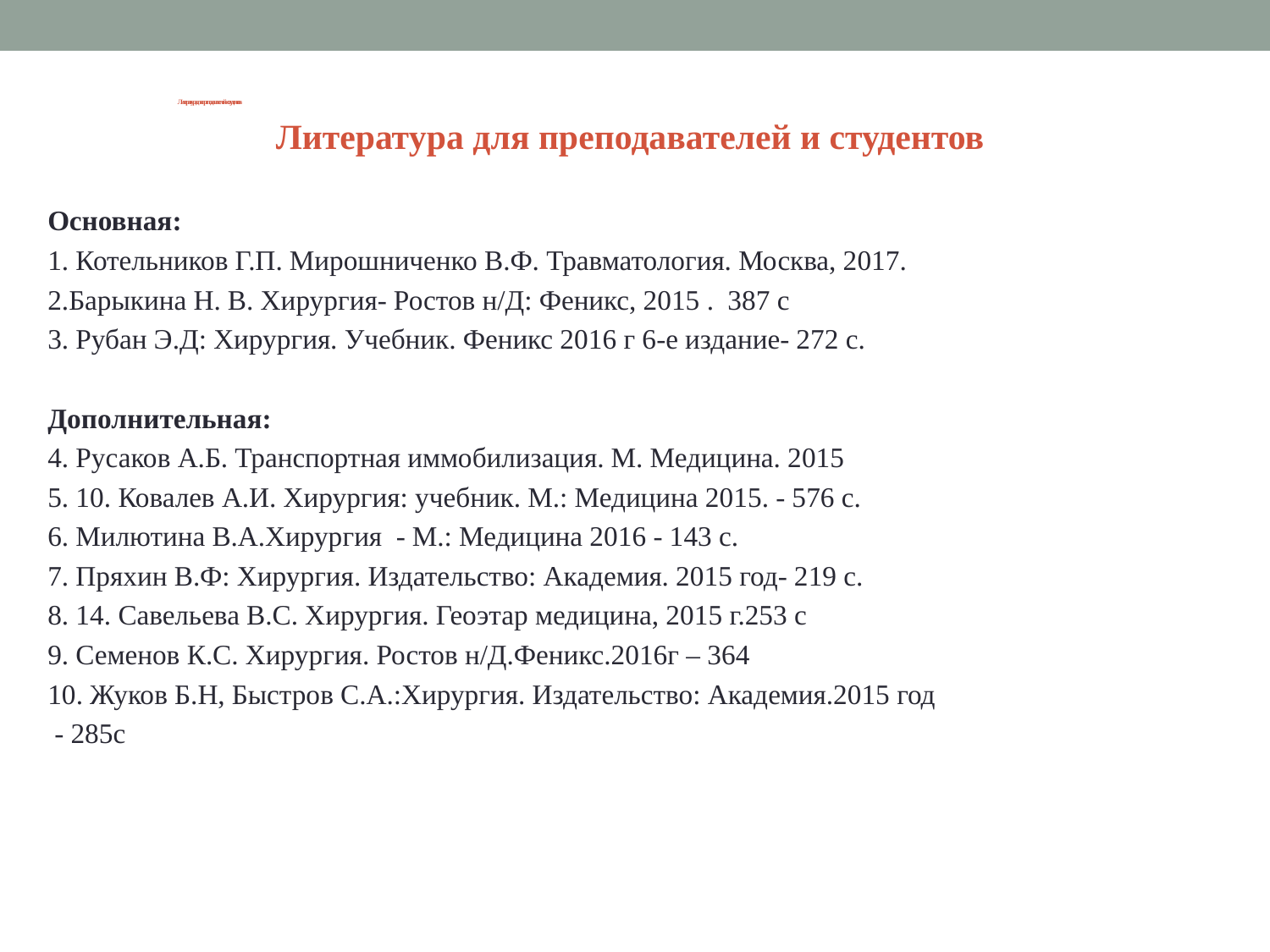

Литература для преподавателей и студентов
Литература для преподавателей и студентов

Основная:
1. Котельников Г.П. Мирошниченко В.Ф. Травматология. Москва, 2017.
2.Барыкина Н. В. Хирургия- Ростов н/Д: Феникс, 2015 .  387 с
3. Рубан Э.Д: Хирургия. Учебник. Феникс 2016 г 6-е издание- 272 с.

Дополнительная:
4. Русаков А.Б. Транспортная иммобилизация. М. Медицина. 2015
5. 10. Ковалев А.И. Хирургия: учебник. М.: Медицина 2015. - 576 с.
6. Милютина В.А.Хирургия  - М.: Медицина 2016 - 143 с.
7. Пряхин В.Ф: Хирургия. Издательство: Академия. 2015 год- 219 с.
8. 14. Савельева В.С. Хирургия. Геоэтар медицина, 2015 г.253 с
9. Семенов К.С. Хирургия. Ростов н/Д.Феникс.2016г – 364
10. Жуков Б.Н, Быстров С.А.:Хирургия. Издательство: Академия.2015 год
 - 285с